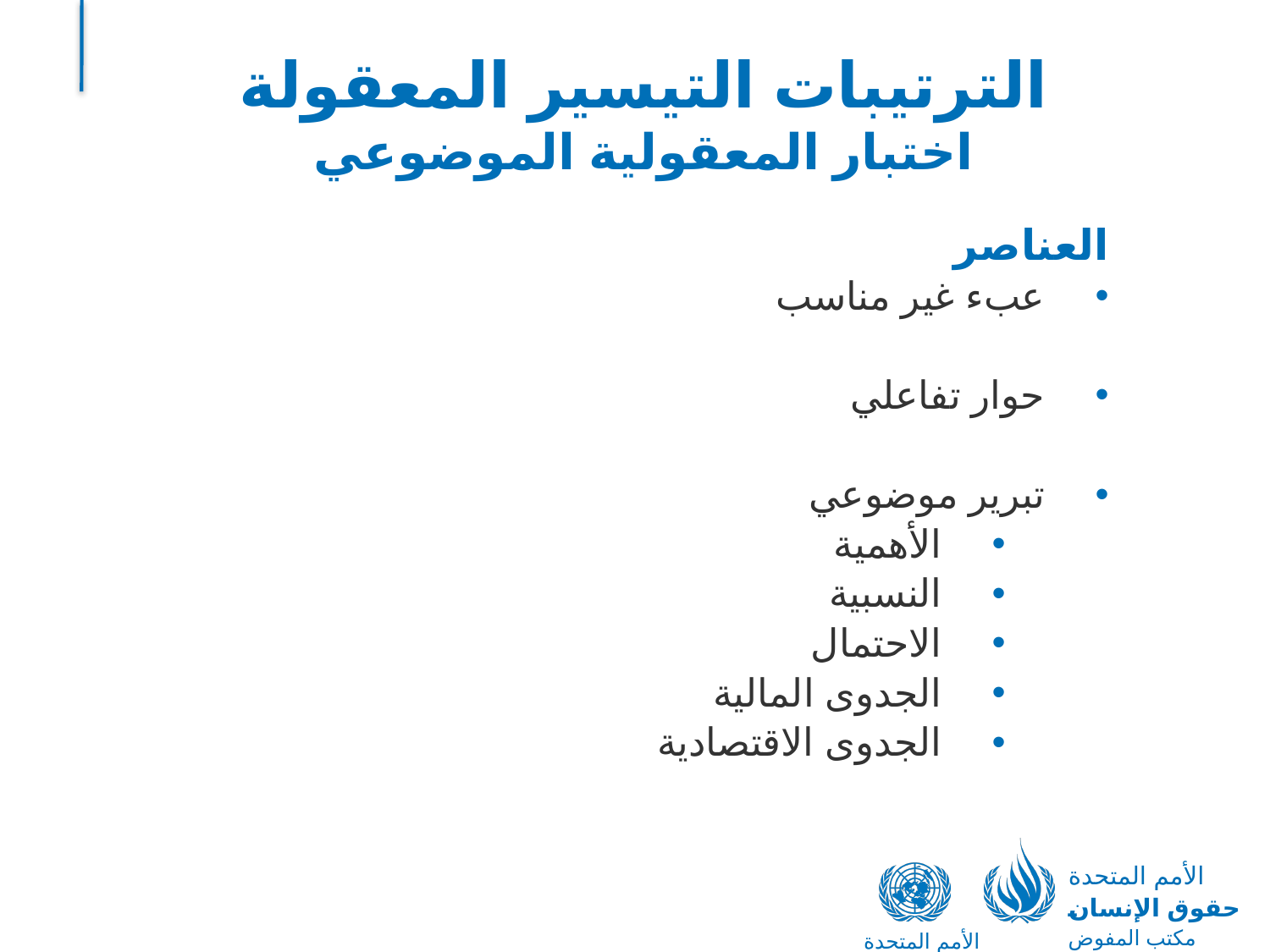

# الترتيبات التيسير المعقولة اختبار المعقولية الموضوعي
العناصر
عبء غير مناسب

حوار تفاعلي

تبرير موضوعي
الأهمية
النسبية
الاحتمال
الجدوى المالية
الجدوى الاقتصادية

الأمم المتحدة
حقوق الإنسان
مكتب المفوض السامي
الأمم المتحدة